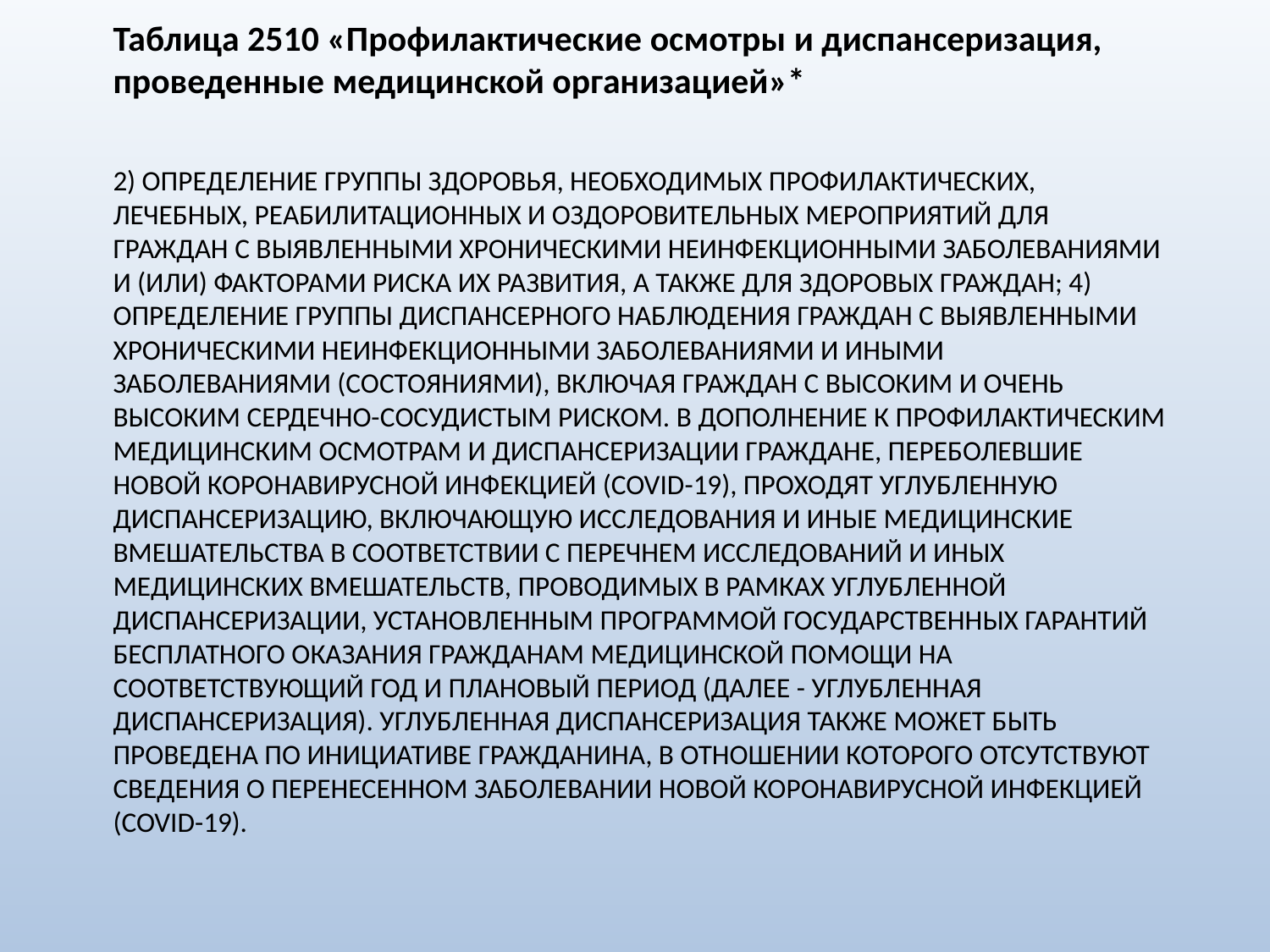

Таблица 2510 «Профилактические осмотры и диспансеризация, проведенные медицинской организацией»*

# 2) определение группы здоровья, необходимых профилактических, лечебных, реабилитационных и оздоровительных мероприятий для граждан с выявленными хроническими неинфекционными заболеваниями и (или) факторами риска их развития, а также для здоровых граждан; 4) определение группы диспансерного наблюдения граждан с выявленными хроническими неинфекционными заболеваниями и иными заболеваниями (состояниями), включая граждан с высоким и очень высоким сердечно-сосудистым риском. В дополнение к профилактическим медицинским осмотрам и диспансеризации граждане, переболевшие новой коронавирусной инфекцией (COVID-19), проходят углубленную диспансеризацию, включающую исследования и иные медицинские вмешательства в соответствии с перечнем исследований и иных медицинских вмешательств, проводимых в рамках углубленной диспансеризации, установленным программой государственных гарантий бесплатного оказания гражданам медицинской помощи на соответствующий год и плановый период (далее - углубленная диспансеризация). Углубленная диспансеризация также может быть проведена по инициативе гражданина, в отношении которого отсутствуют сведения о перенесенном заболевании новой коронавирусной инфекцией (COVID-19).